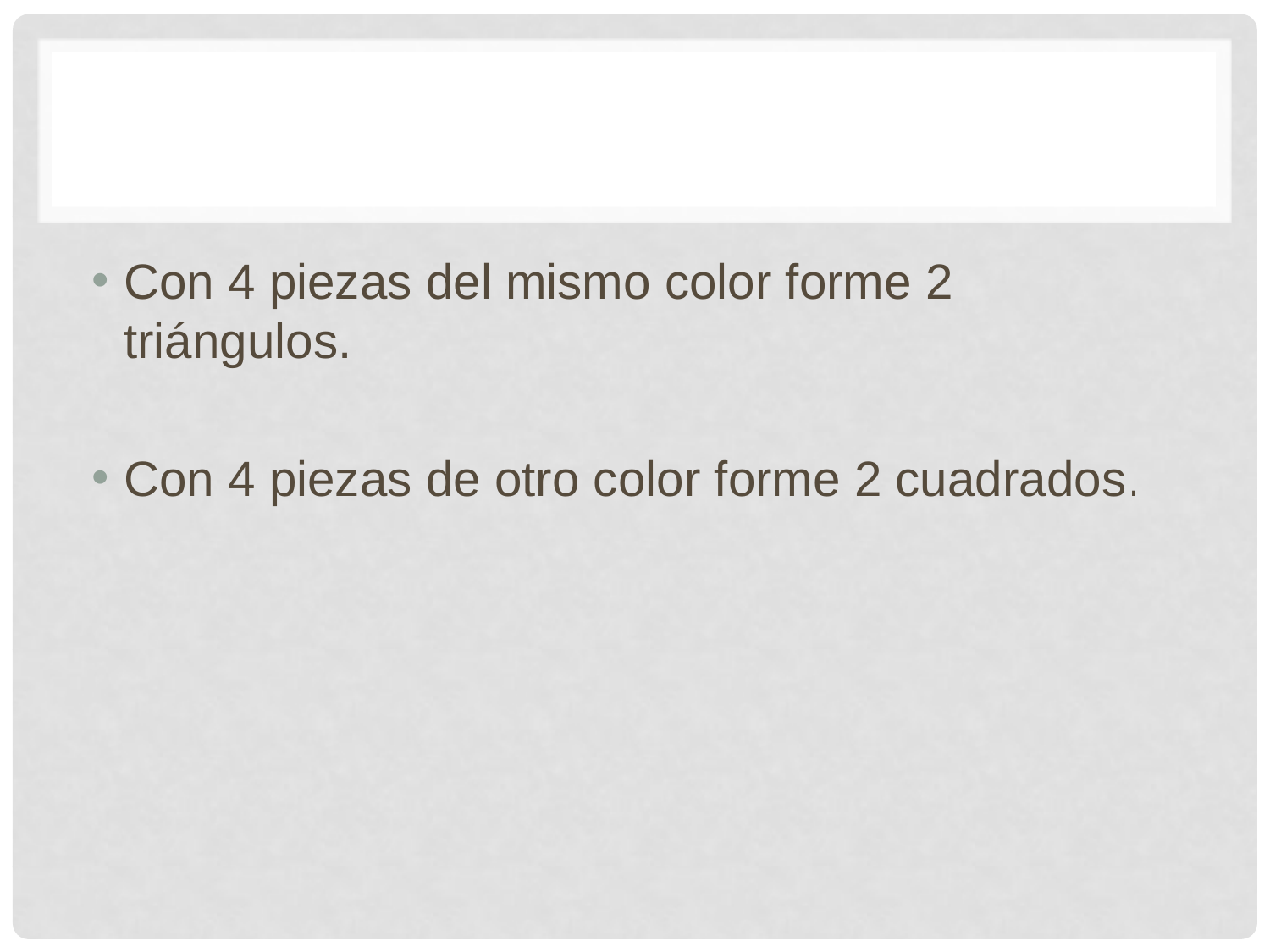

Con 4 piezas del mismo color forme 2 triángulos.

Con 4 piezas de otro color forme 2 cuadrados.